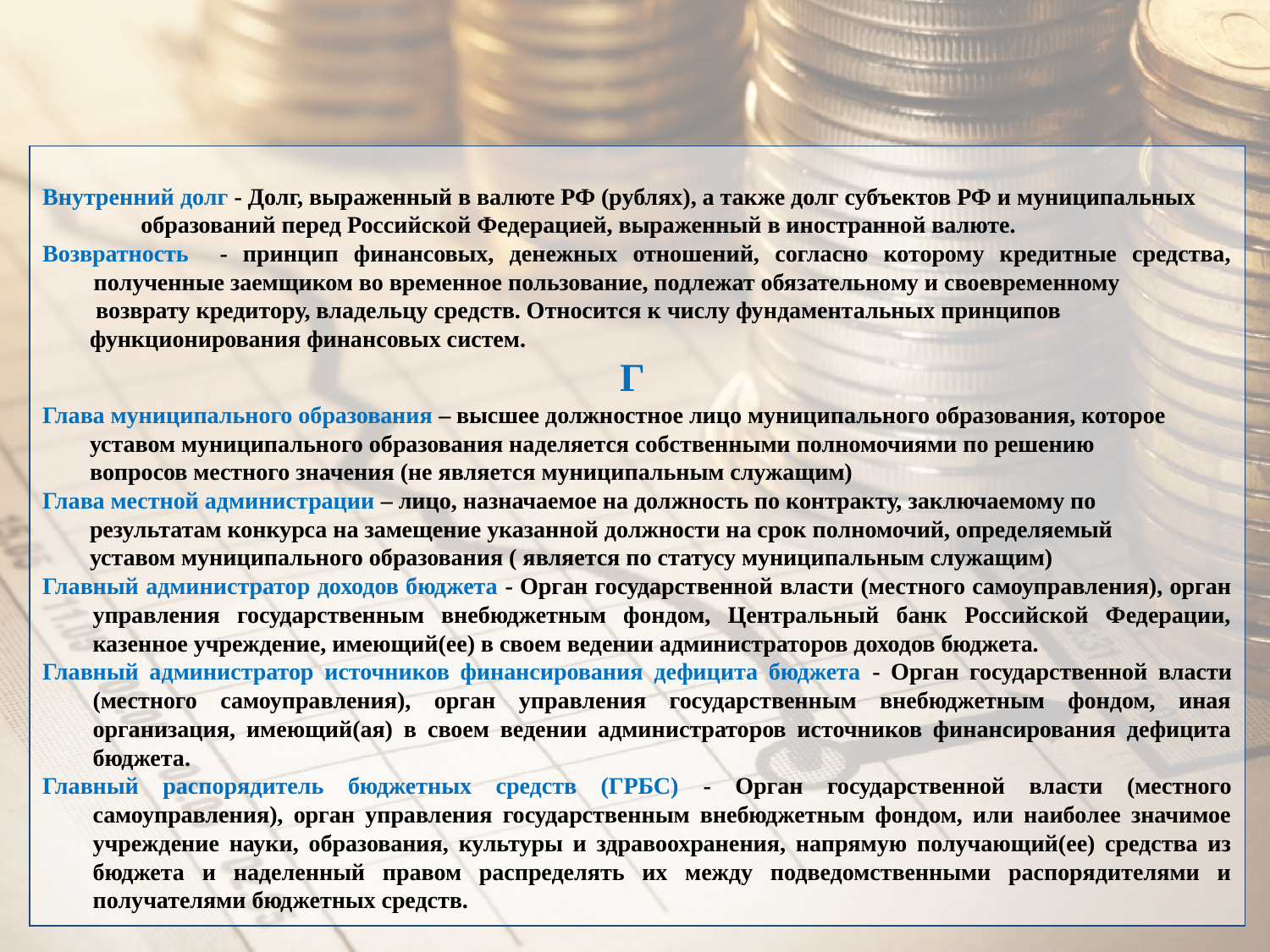

Внутренний долг - Долг, выраженный в валюте РФ (рублях), а также долг субъектов РФ и муниципальных               образований перед Российской Федерацией, выраженный в иностранной валюте.
Возвратность  - принцип финансовых, денежных отношений, согласно которому кредитные средства, полученные заемщиком во временное пользование, подлежат обязательному и своевременному
         возврату кредитору, владельцу средств. Относится к числу фундаментальных принципов
        функционирования финансовых систем.
Г
Глава муниципального образования – высшее должностное лицо муниципального образования, которое
        уставом муниципального образования наделяется собственными полномочиями по решению
        вопросов местного значения (не является муниципальным служащим)
Глава местной администрации – лицо, назначаемое на должность по контракту, заключаемому по
        результатам конкурса на замещение указанной должности на срок полномочий, определяемый
        уставом муниципального образования ( является по статусу муниципальным служащим)
Главный администратор доходов бюджета - Орган государственной власти (местного самоуправления), орган управления государственным внебюджетным фондом, Центральный банк Российской Федерации, казенное учреждение, имеющий(ее) в своем ведении администраторов доходов бюджета.
Главный администратор источников финансирования дефицита бюджета - Орган государственной власти (местного самоуправления), орган управления государственным внебюджетным фондом, иная организация, имеющий(ая) в своем ведении администраторов источников финансирования дефицита бюджета.
Главный распорядитель бюджетных средств (ГРБС) - Орган государственной власти (местного самоуправления), орган управления государственным внебюджетным фондом, или наиболее значимое учреждение науки, образования, культуры и здравоохранения, напрямую получающий(ее) средства из бюджета и наделенный правом распределять их между подведомственными распорядителями и получателями бюджетных средств.